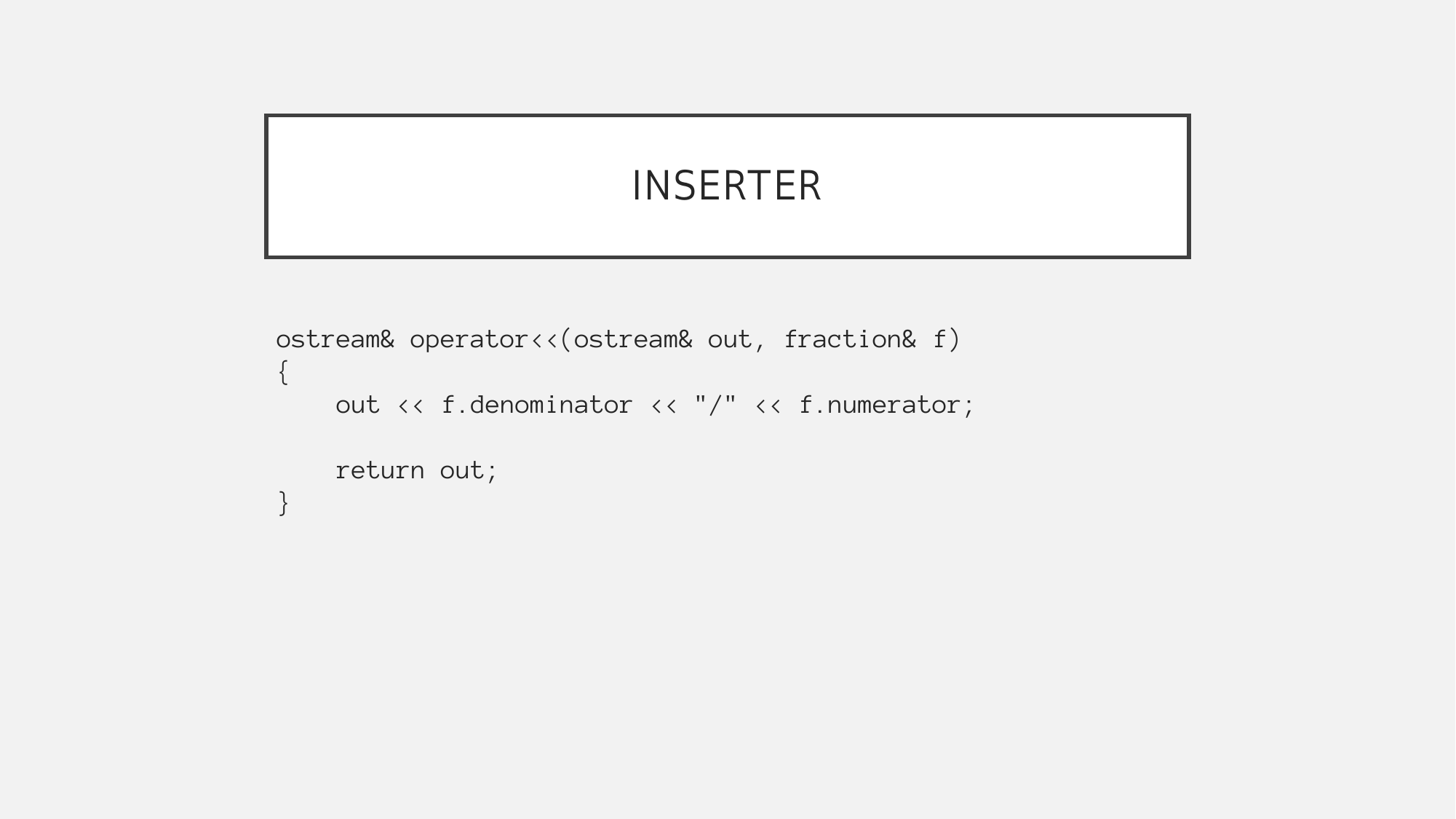

# Inserter
ostream& operator<<(ostream& out, fraction& f)
{
    out << f.denominator << "/" << f.numerator;

    return out;
}